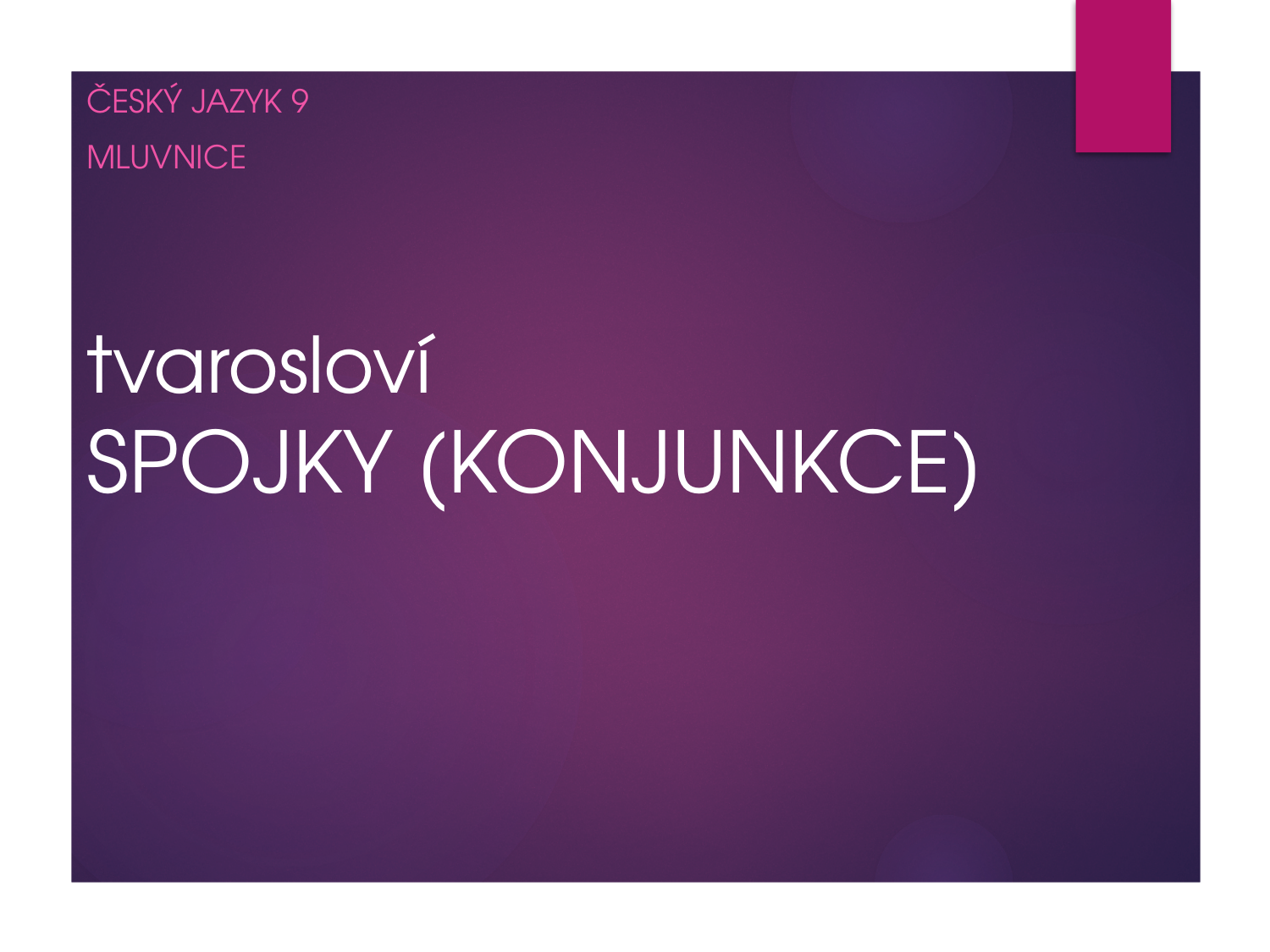

ČESKÝ JAZYK 9
mluvnice
# tvarosloví SPOJKY (KONJUNKCE)